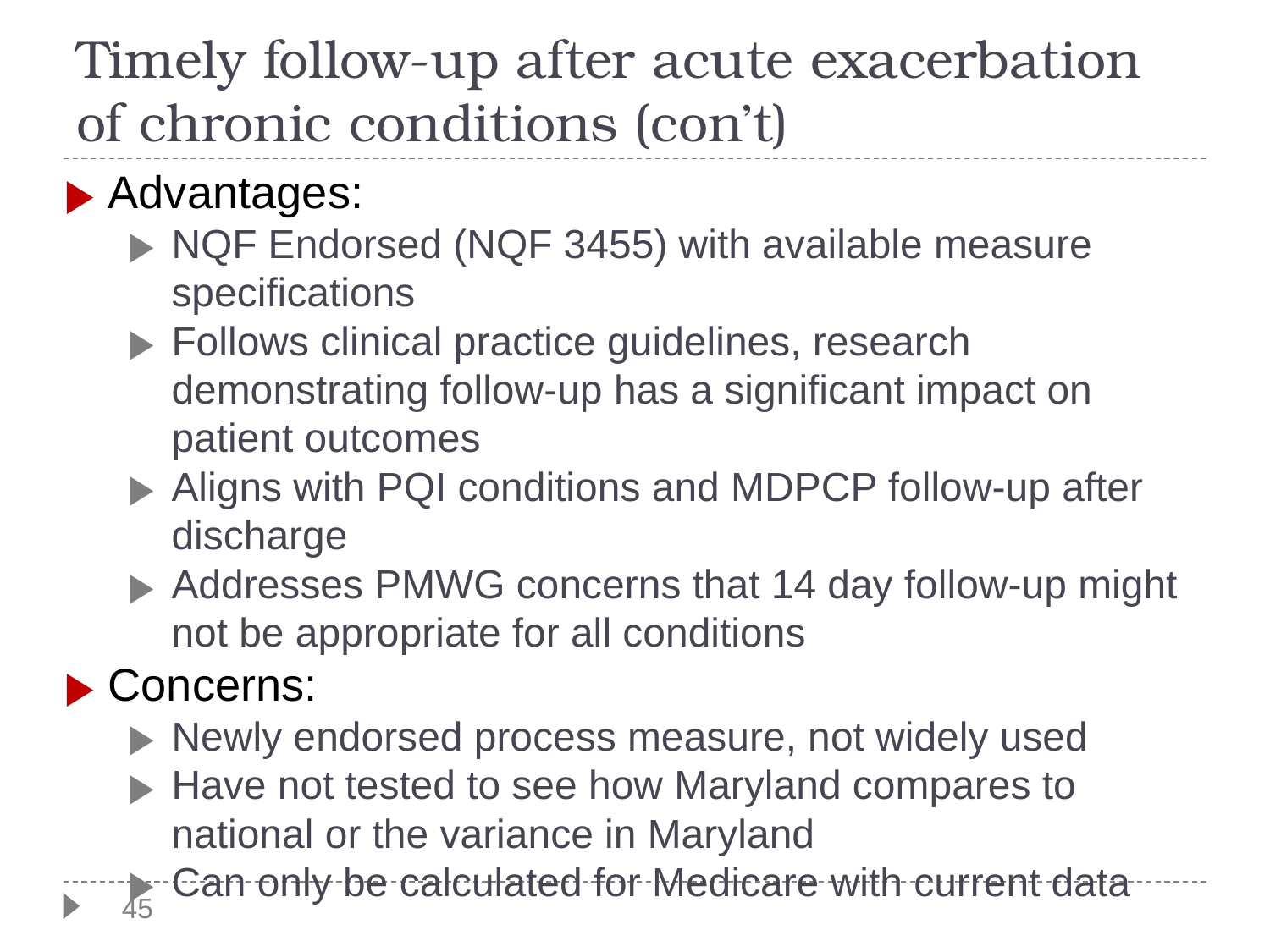

# Timely follow-up after acute exacerbation of chronic conditions (con’t)
Advantages:
NQF Endorsed (NQF 3455) with available measure specifications
Follows clinical practice guidelines, research demonstrating follow-up has a significant impact on patient outcomes
Aligns with PQI conditions and MDPCP follow-up after discharge
Addresses PMWG concerns that 14 day follow-up might not be appropriate for all conditions
Concerns:
Newly endorsed process measure, not widely used
Have not tested to see how Maryland compares to national or the variance in Maryland
Can only be calculated for Medicare with current data